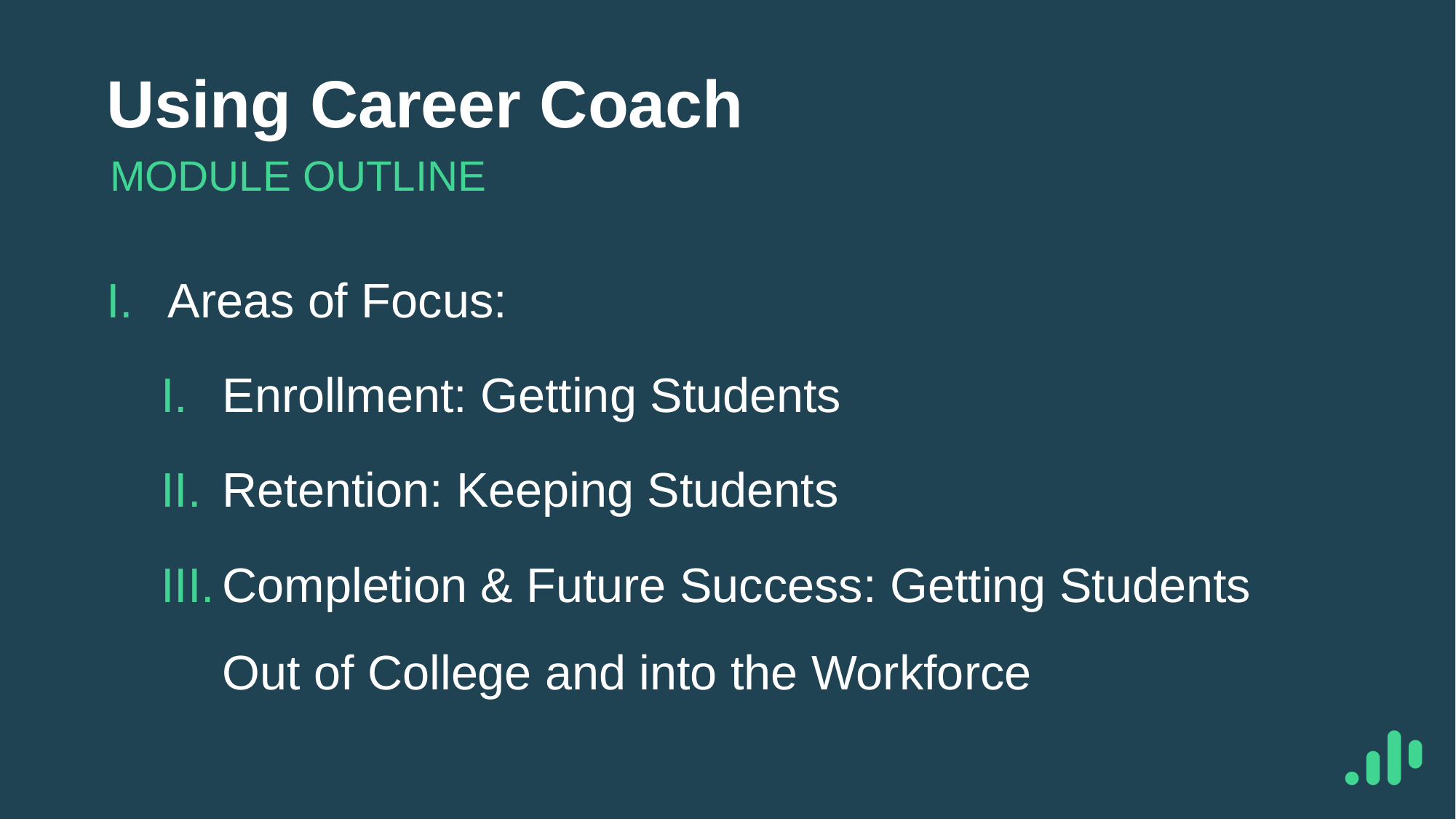

# Using Career Coach
MODULE OUTLINE
Areas of Focus:
Enrollment: Getting Students
Retention: Keeping Students
Completion & Future Success: Getting Students Out of College and into the Workforce